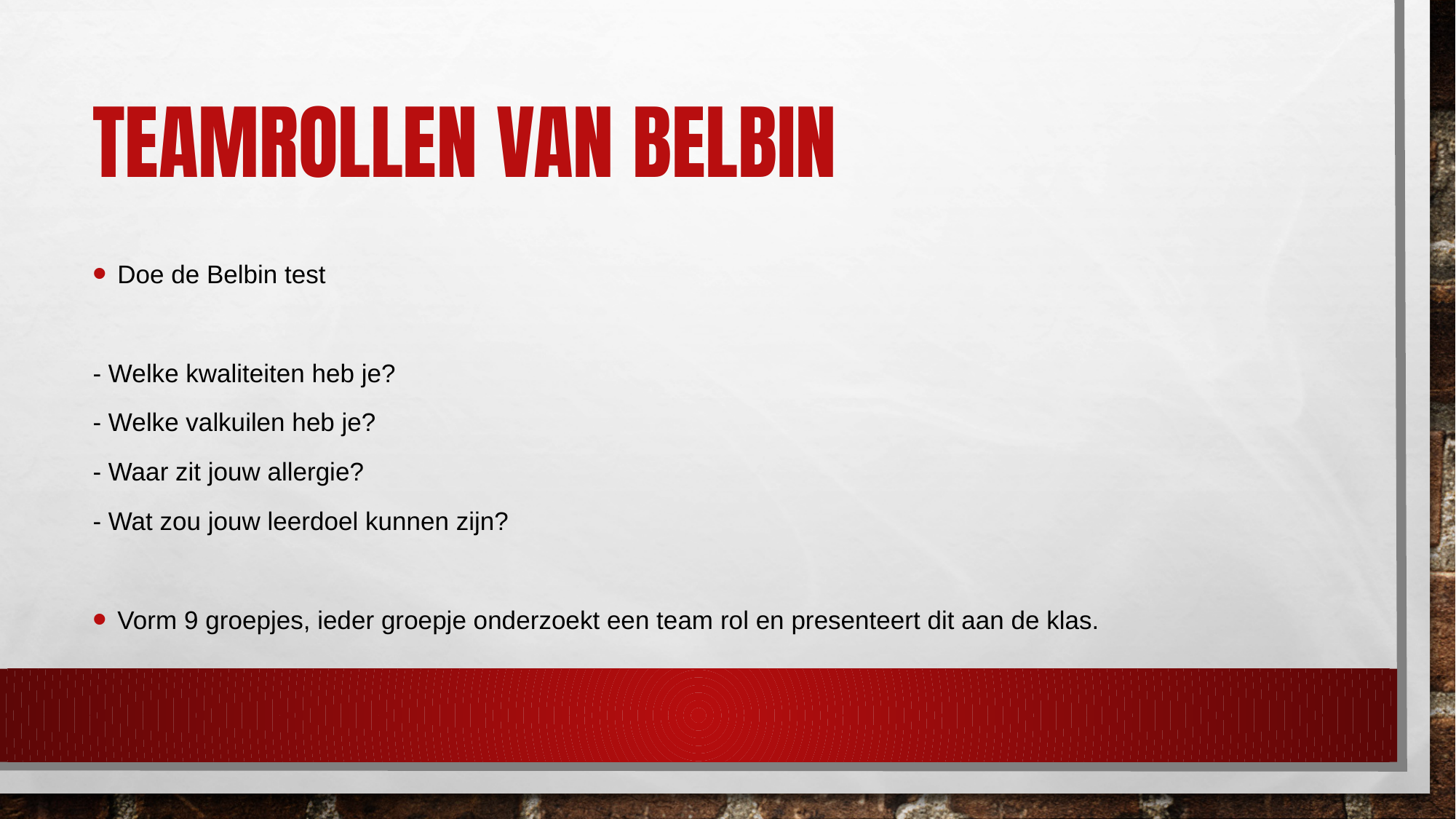

# Teamrollen van Belbin
Doe de Belbin test

- Welke kwaliteiten heb je?
- Welke valkuilen heb je?
- Waar zit jouw allergie?
- Wat zou jouw leerdoel kunnen zijn?

Vorm 9 groepjes, ieder groepje onderzoekt een team rol en presenteert dit aan de klas.